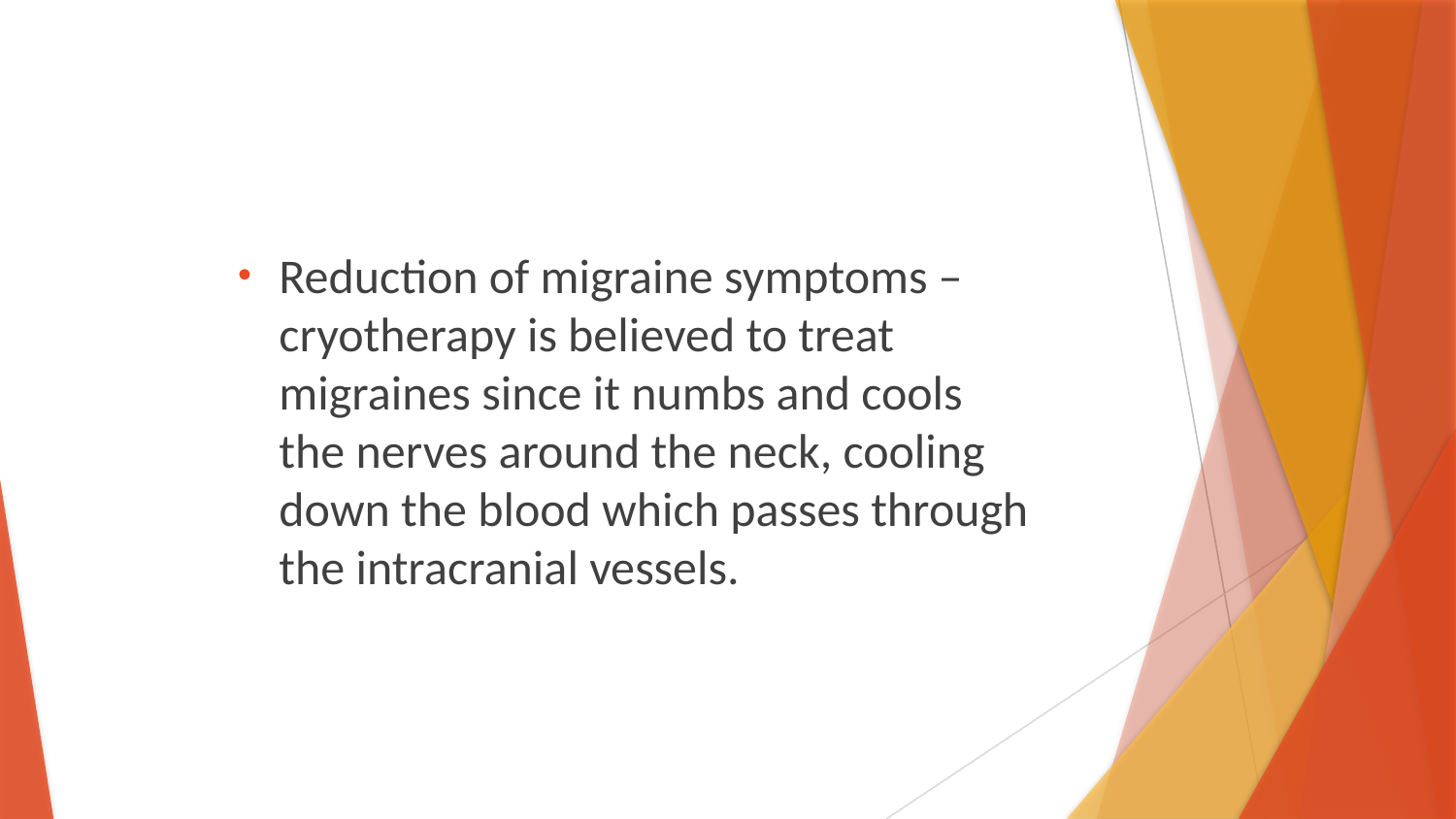

Reduction of migraine symptoms – cryotherapy is believed to treat migraines since it numbs and cools the nerves around the neck, cooling down the blood which passes through the intracranial vessels.